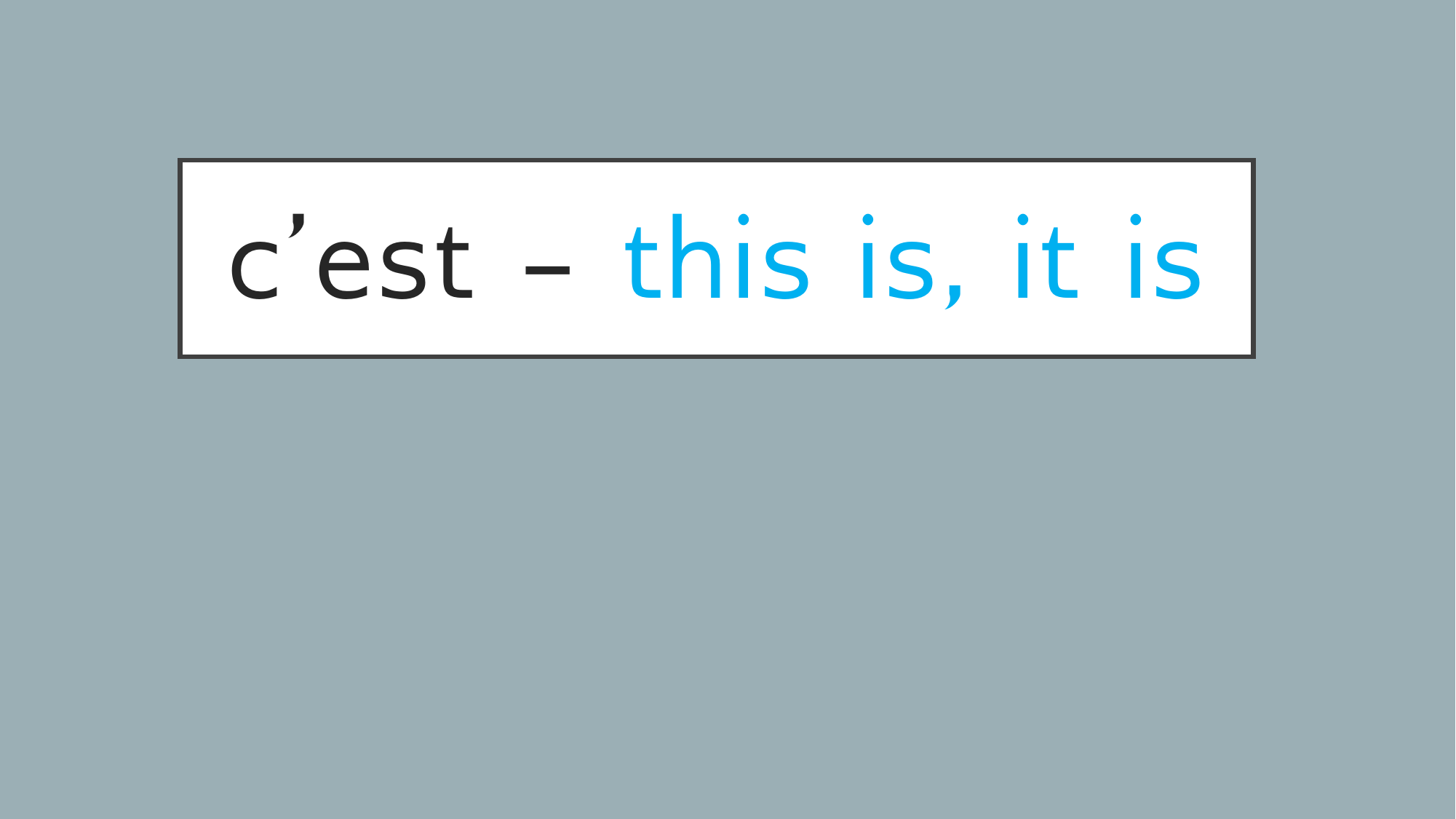

# c’est – this is, it is